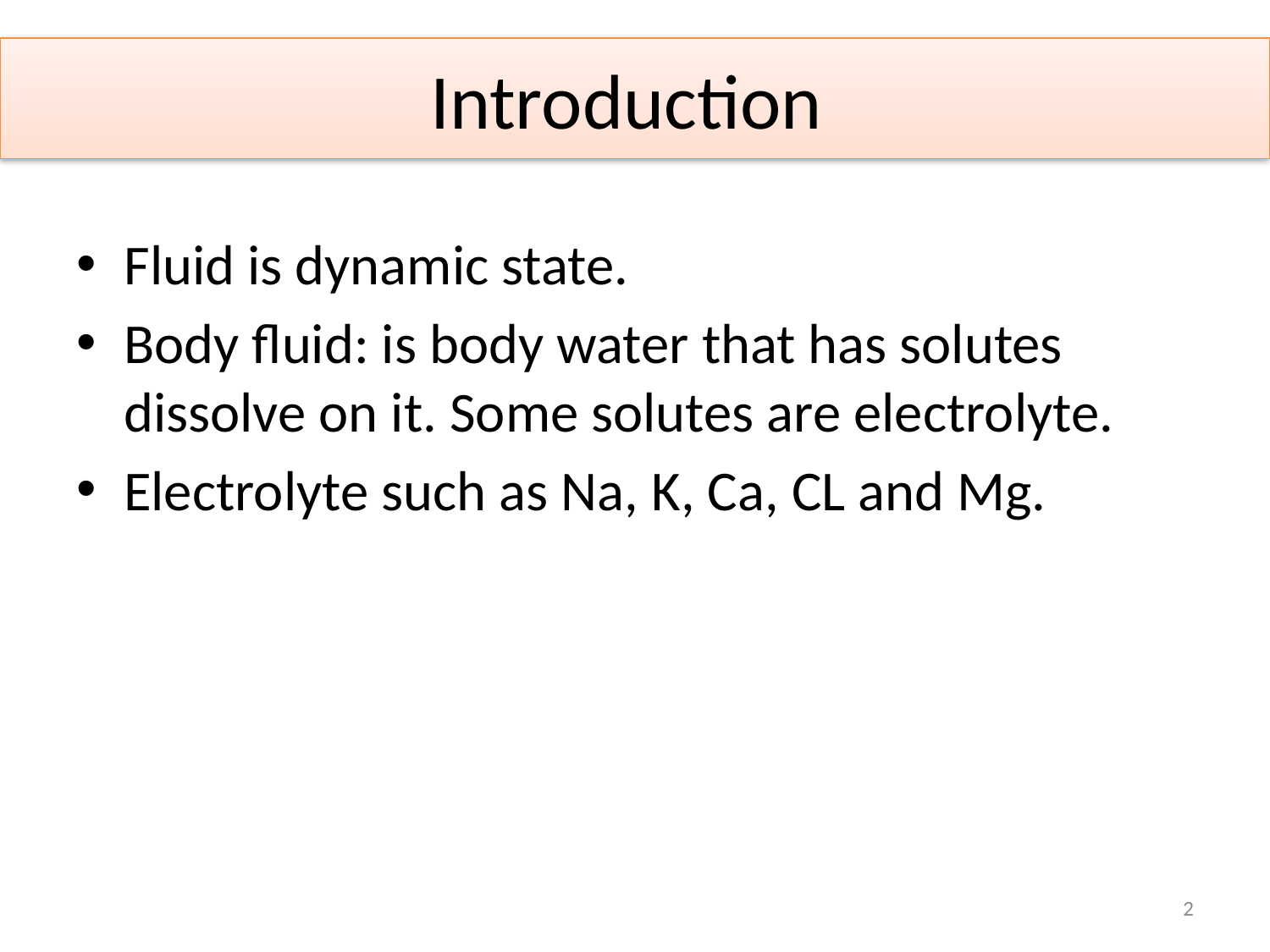

# Introduction
Fluid is dynamic state.
Body fluid: is body water that has solutes dissolve on it. Some solutes are electrolyte.
Electrolyte such as Na, K, Ca, CL and Mg.
2